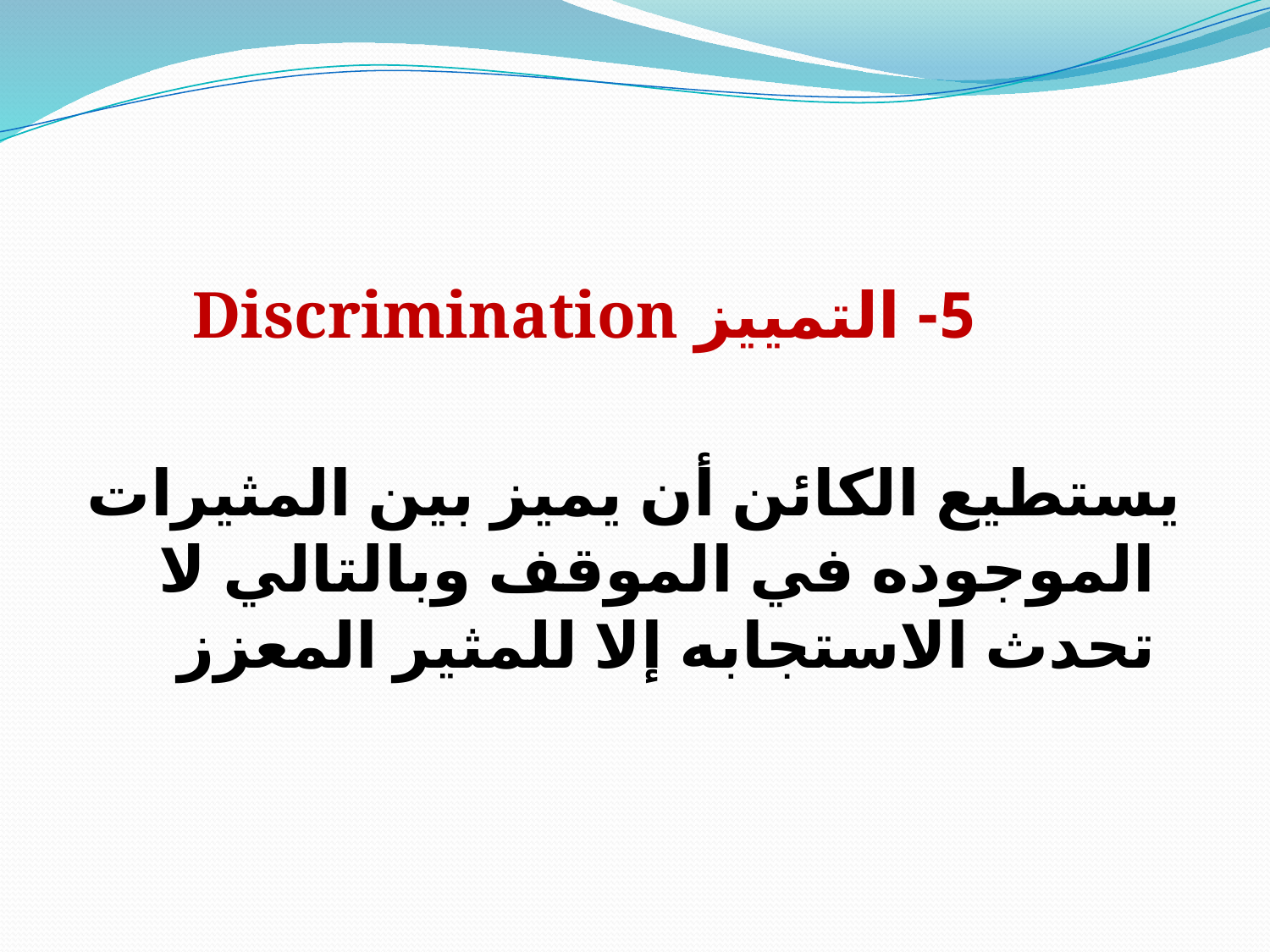

5- التمييز Discrimination

 يستطيع الكائن أن يميز بين المثيرات الموجوده في الموقف وبالتالي لا تحدث الاستجابه إلا للمثير المعزز